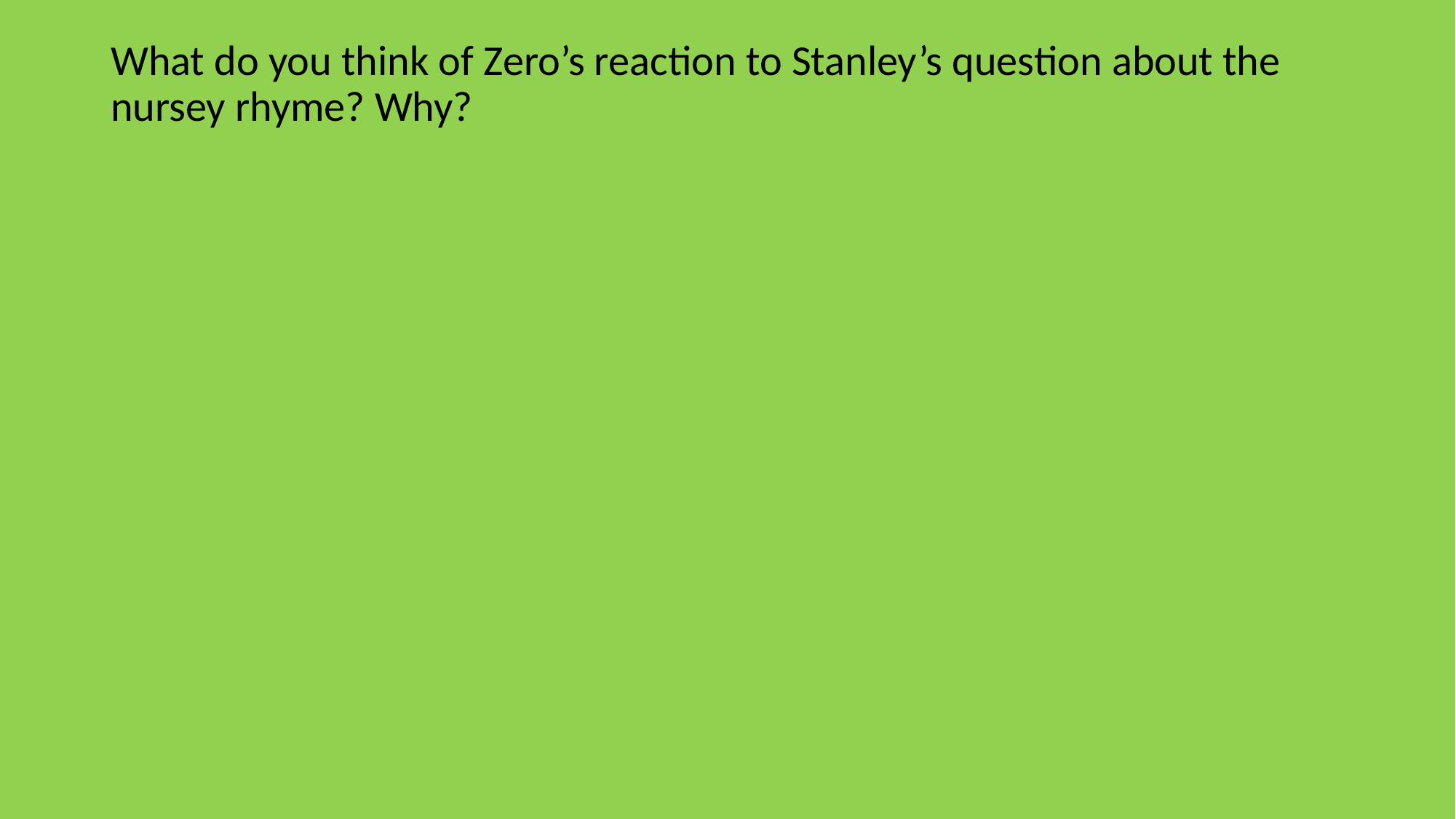

What do you think of Zero’s reaction to Stanley’s question about the nursey rhyme? Why?